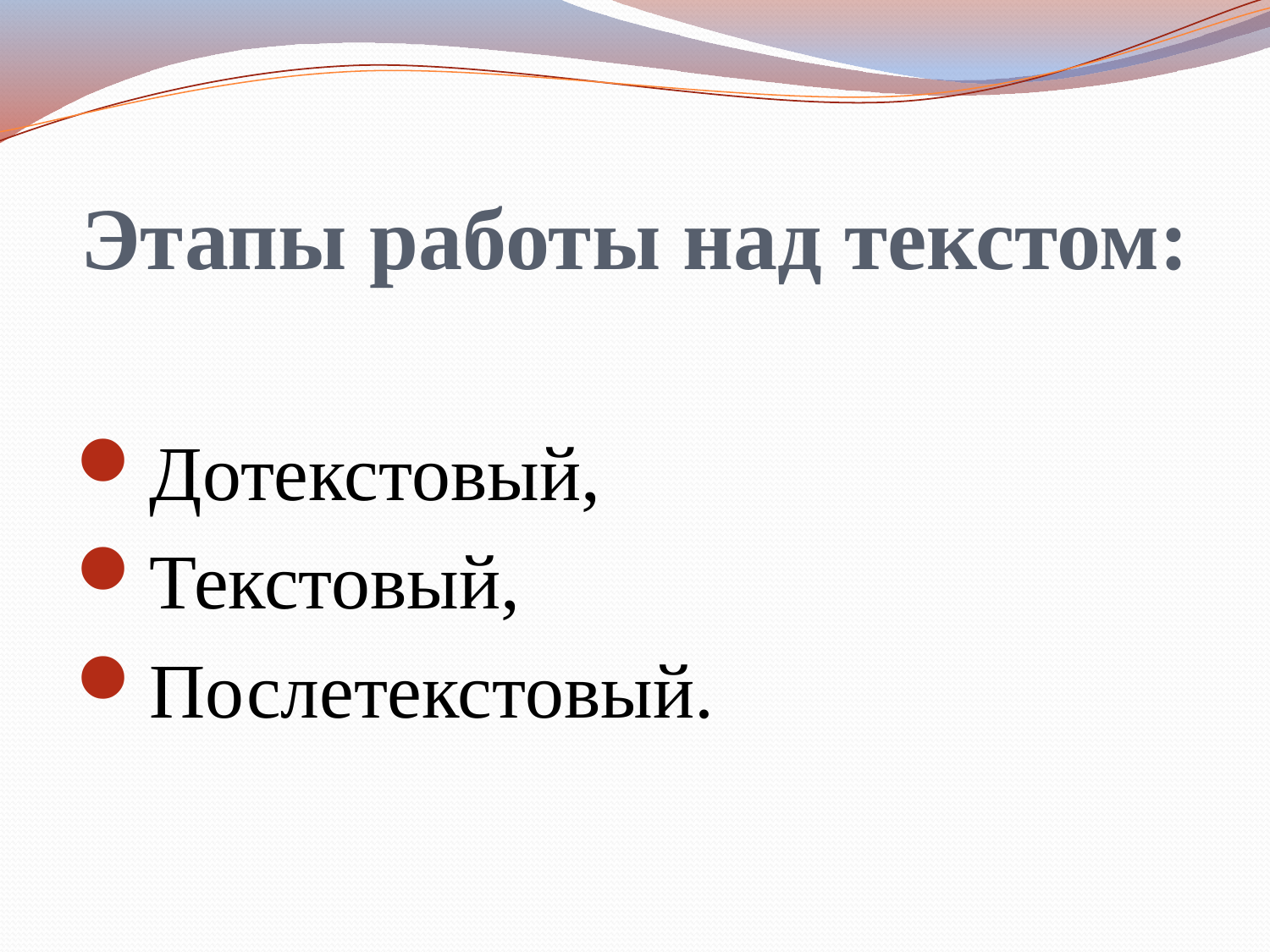

# Этапы работы над текстом:
Дотекстовый,
Текстовый,
Послетекстовый.